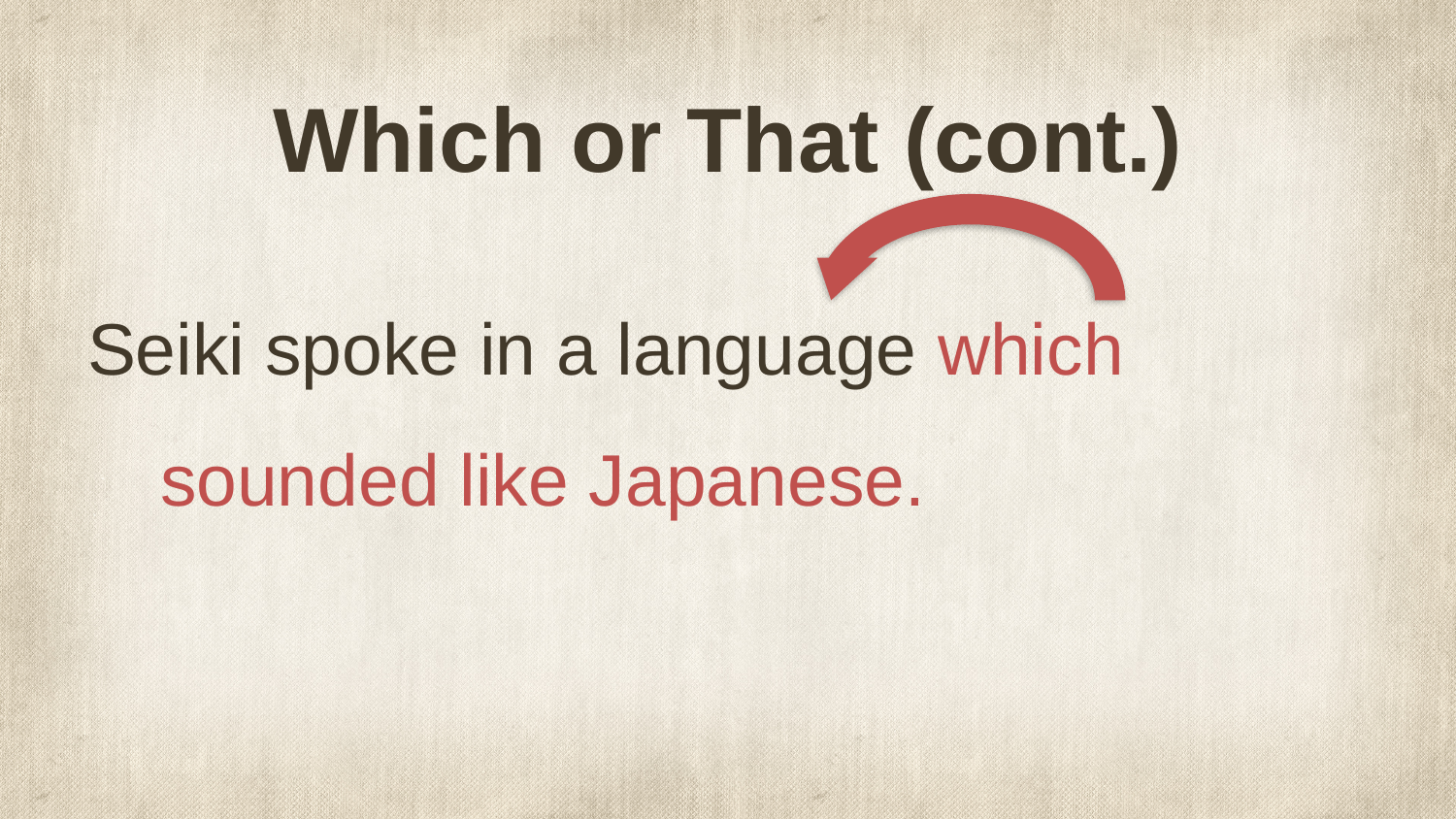

# Which or That (cont.)

Seiki spoke in a language which sounded like Japanese.